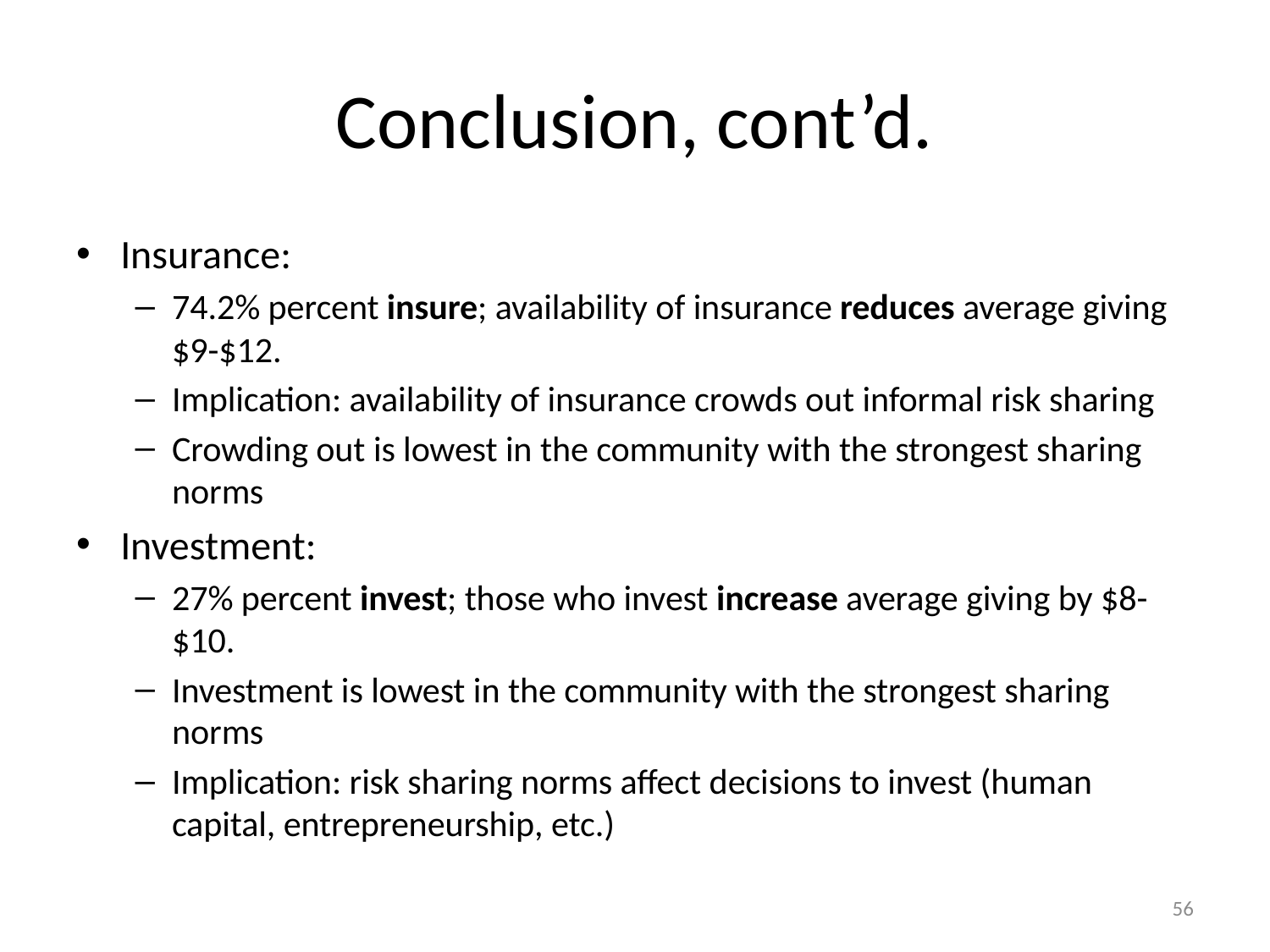

# Conclusion, cont’d.
Insurance:
74.2% percent insure; availability of insurance reduces average giving $9-$12.
Implication: availability of insurance crowds out informal risk sharing
Crowding out is lowest in the community with the strongest sharing norms
Investment:
27% percent invest; those who invest increase average giving by $8-$10.
Investment is lowest in the community with the strongest sharing norms
Implication: risk sharing norms affect decisions to invest (human capital, entrepreneurship, etc.)

56